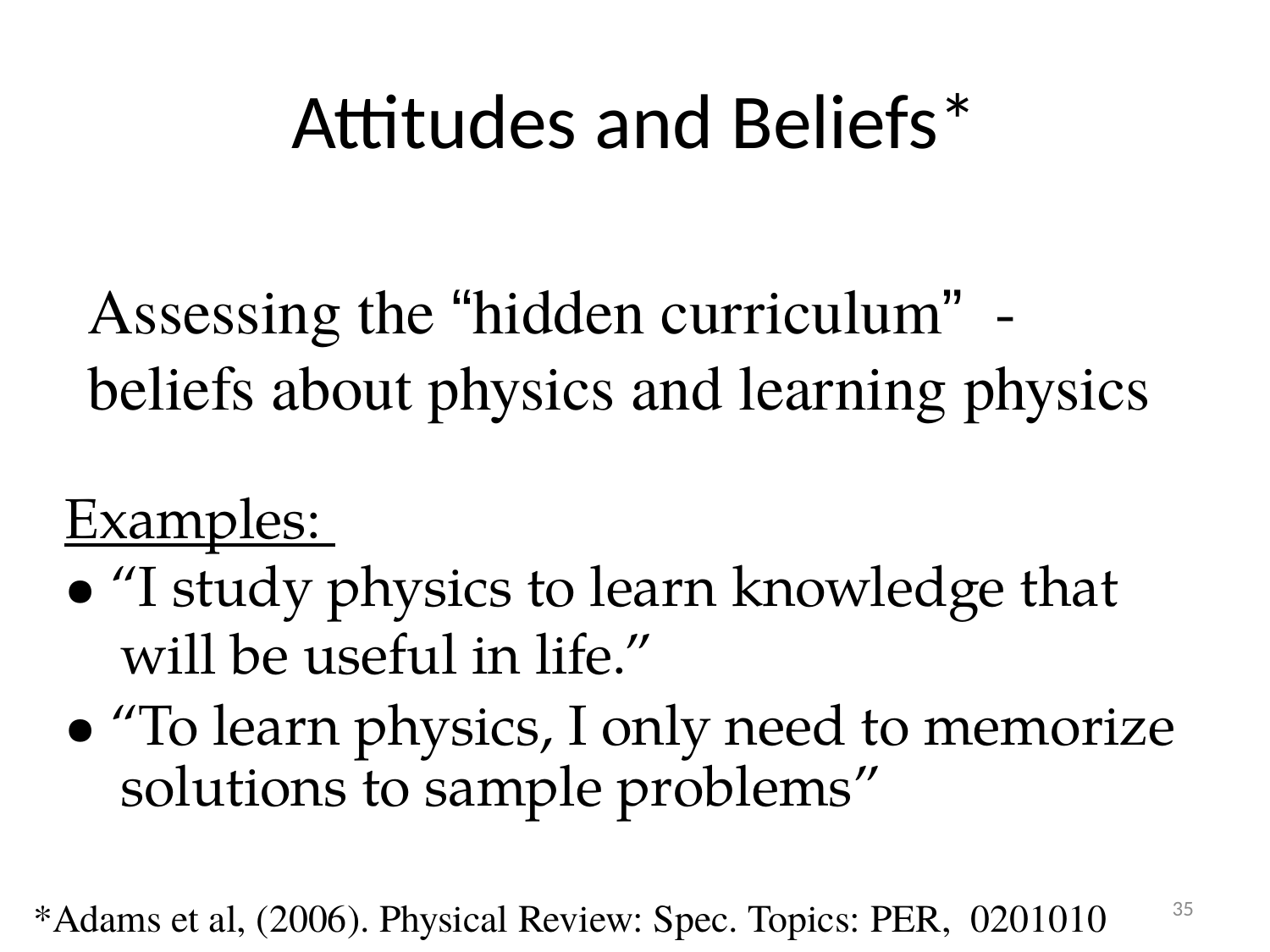

Attitudes and Beliefs*

Assessing the “hidden curriculum”  - beliefs about physics and learning physics
Examples:
• “I study physics to learn knowledge that will be useful in life.”
• “To learn physics, I only need to memorize solutions to sample problems”
35
*Adams et al, (2006). Physical Review: Spec. Topics: PER,  0201010